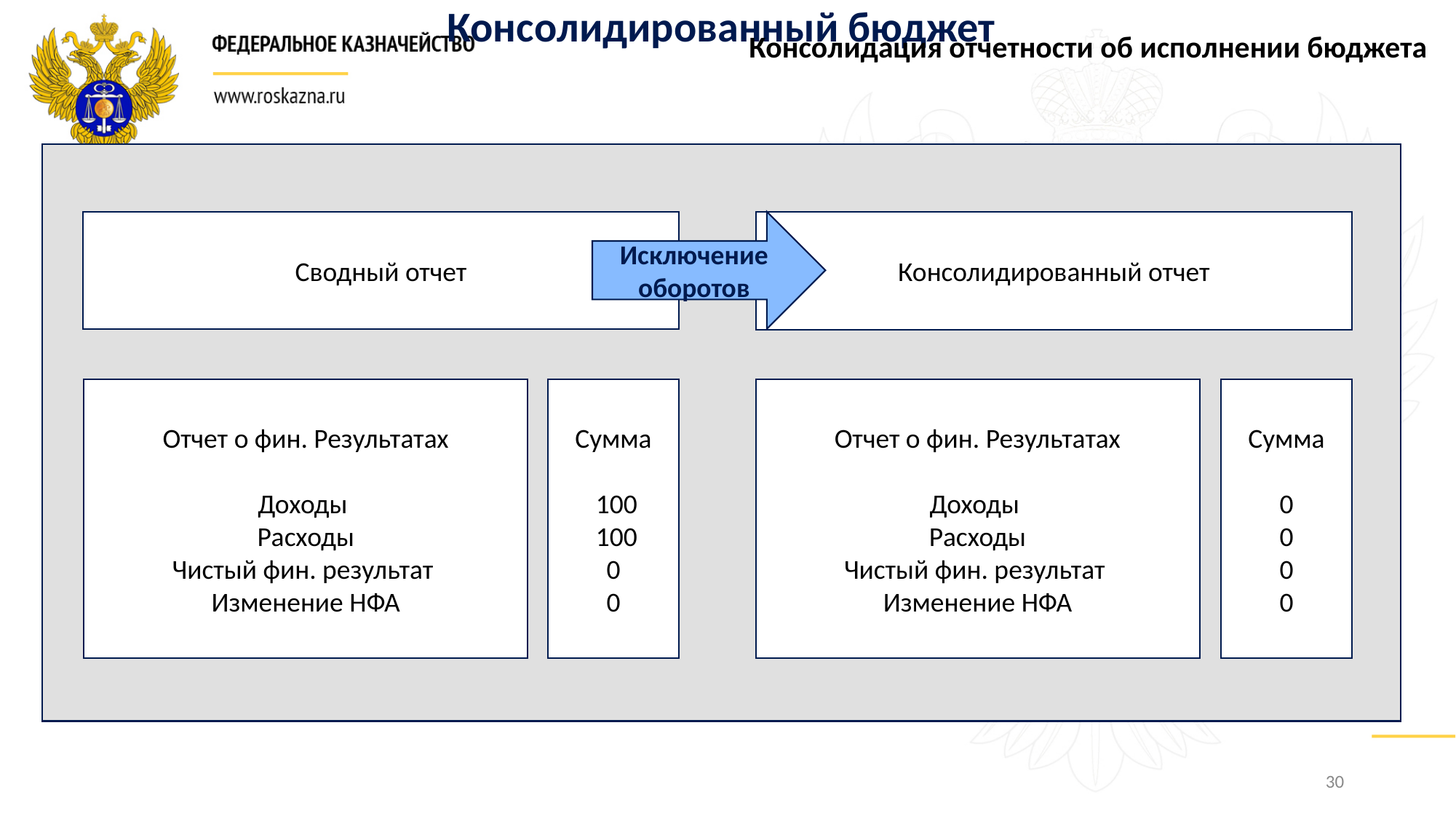

Консолидация отчетности об исполнении бюджета
Консолидированный бюджет

Сводный отчет
Исключение оборотов
Консолидированный отчет
Отчет о фин. Результатах

Доходы
Расходы
Чистый фин. результат
Изменение НФА
Сумма

 100
 100
0
0
Отчет о фин. Результатах

Доходы
Расходы
Чистый фин. результат
Изменение НФА
Сумма

0
0
0
0
30